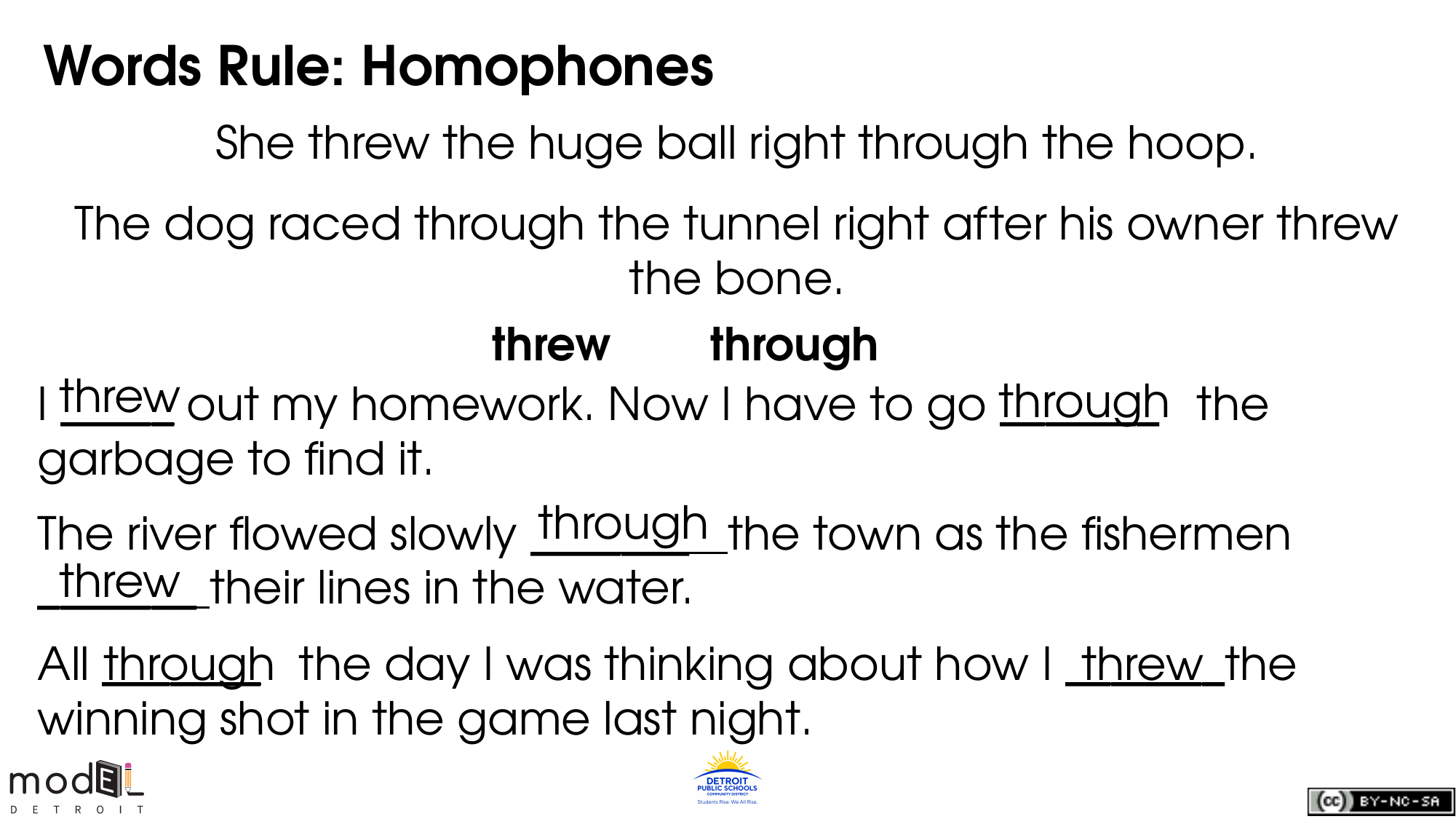

# Words Rule: Homophones

She threw the huge ball right through the hoop.

The dog raced through the tunnel right after his owner threw the bone.

threw	through
threw
through
I _____ out my homework. Now I have to go _______   the garbage to find it.
through
The river flowed slowly _______   the town as the fishermen _______ their lines in the water.
threw
All _______   the day I was thinking about how I _______the winning shot in the game last night.
through
threw